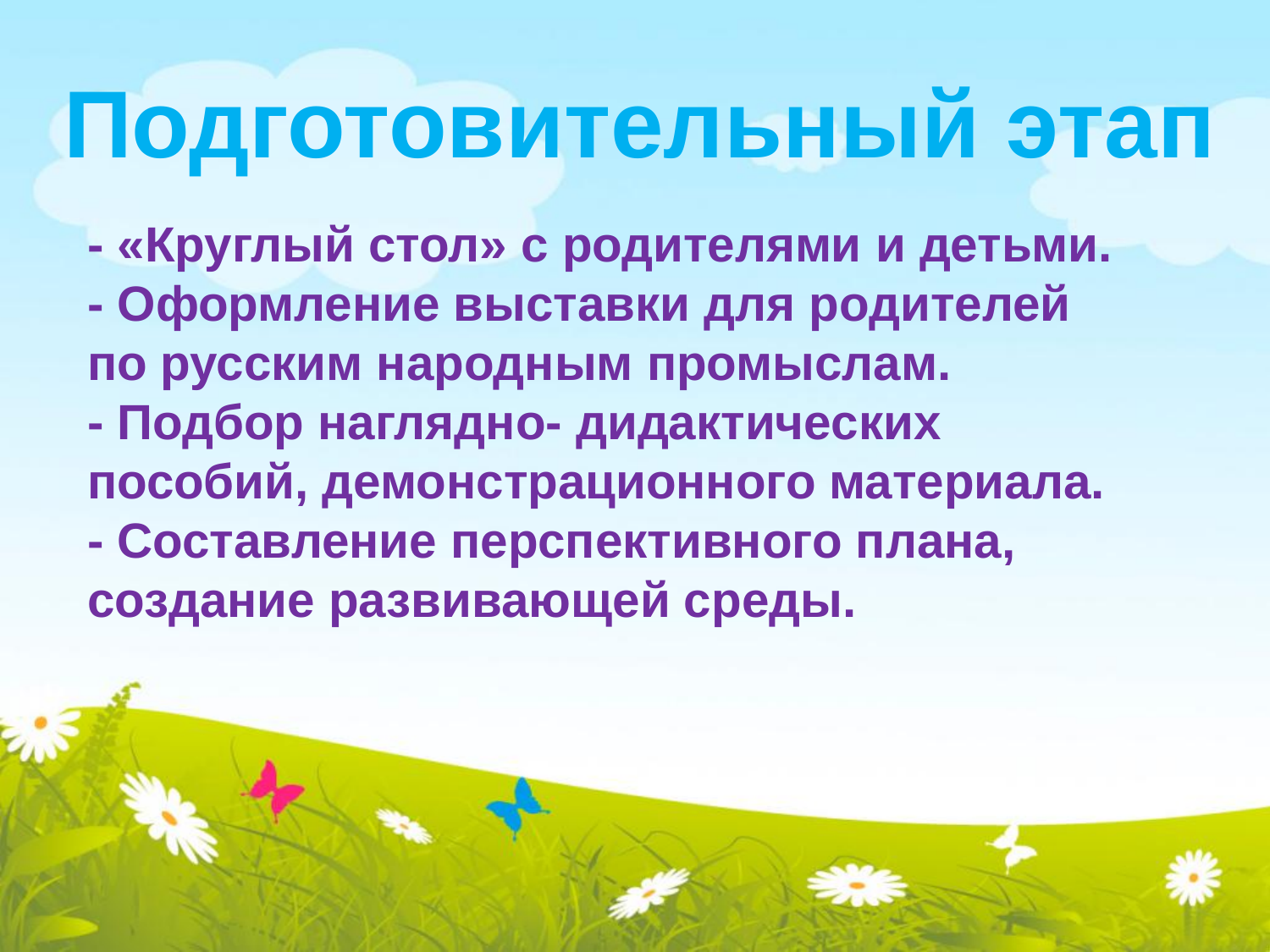

Подготовительный этап
- «Круглый стол» с родителями и детьми.
- Оформление выставки для родителей по русским народным промыслам.
- Подбор наглядно- дидактических пособий, демонстрационного материала.
- Составление перспективного плана, создание развивающей среды.